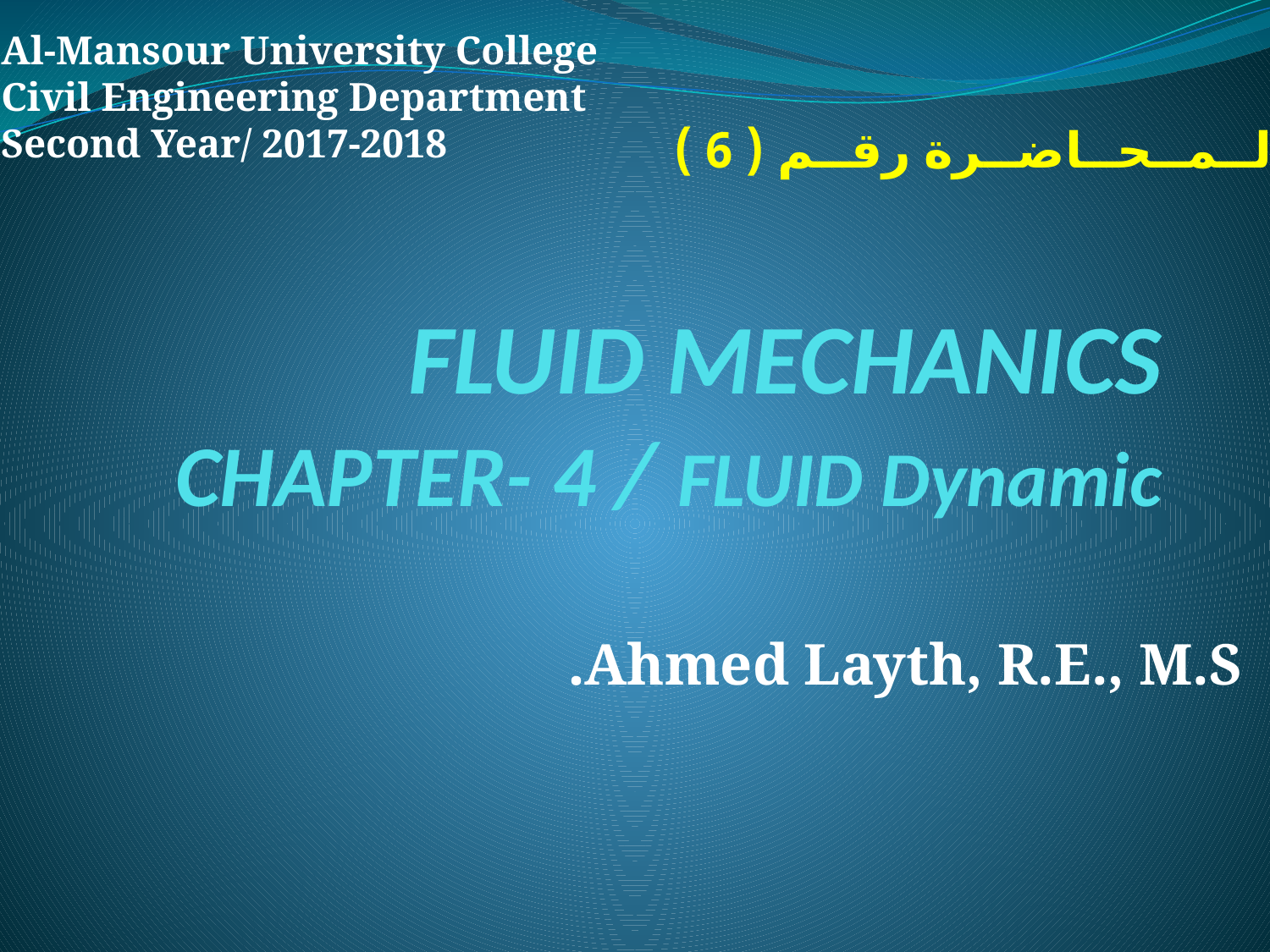

Al-Mansour University College
Civil Engineering Department
Second Year/ 2017-2018
الــمــحــاضــرة رقــم ( 6 )
# FLUID MECHANICS CHAPTER- 4 / FLUID Dynamic
Ahmed Layth, R.E., M.S.